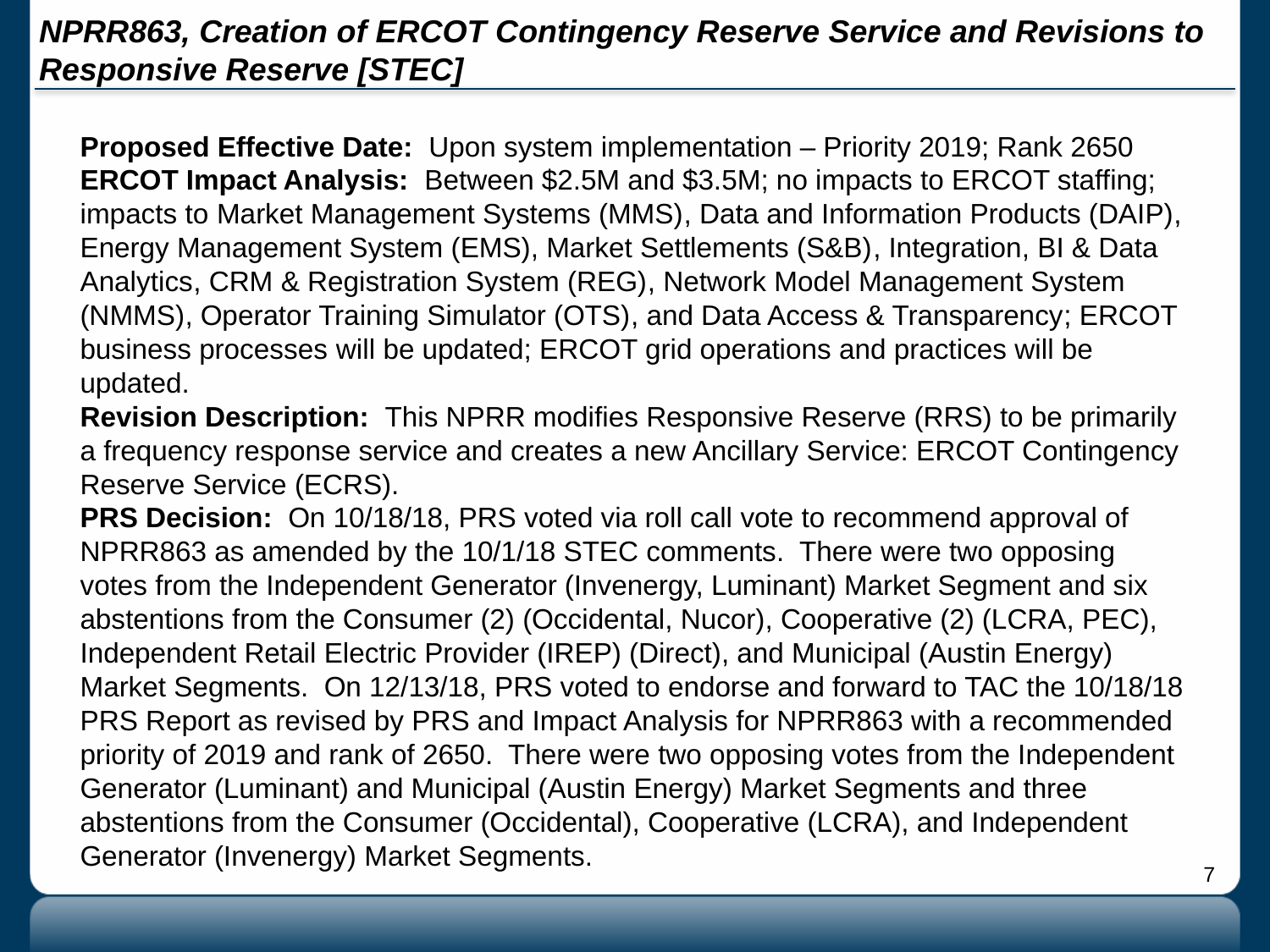

# NPRR863, Creation of ERCOT Contingency Reserve Service and Revisions to Responsive Reserve [STEC]
Proposed Effective Date:  Upon system implementation – Priority 2019; Rank 2650
ERCOT Impact Analysis:  Between $2.5M and $3.5M; no impacts to ERCOT staffing; impacts to Market Management Systems (MMS), Data and Information Products (DAIP), Energy Management System (EMS), Market Settlements (S&B), Integration, BI & Data Analytics, CRM & Registration System (REG), Network Model Management System (NMMS), Operator Training Simulator (OTS), and Data Access & Transparency; ERCOT business processes will be updated; ERCOT grid operations and practices will be updated.
Revision Description:  This NPRR modifies Responsive Reserve (RRS) to be primarily a frequency response service and creates a new Ancillary Service: ERCOT Contingency Reserve Service (ECRS).
PRS Decision:  On 10/18/18, PRS voted via roll call vote to recommend approval of NPRR863 as amended by the 10/1/18 STEC comments.  There were two opposing votes from the Independent Generator (Invenergy, Luminant) Market Segment and six abstentions from the Consumer (2) (Occidental, Nucor), Cooperative (2) (LCRA, PEC), Independent Retail Electric Provider (IREP) (Direct), and Municipal (Austin Energy) Market Segments.  On 12/13/18, PRS voted to endorse and forward to TAC the 10/18/18 PRS Report as revised by PRS and Impact Analysis for NPRR863 with a recommended priority of 2019 and rank of 2650.  There were two opposing votes from the Independent Generator (Luminant) and Municipal (Austin Energy) Market Segments and three abstentions from the Consumer (Occidental), Cooperative (LCRA), and Independent Generator (Invenergy) Market Segments.